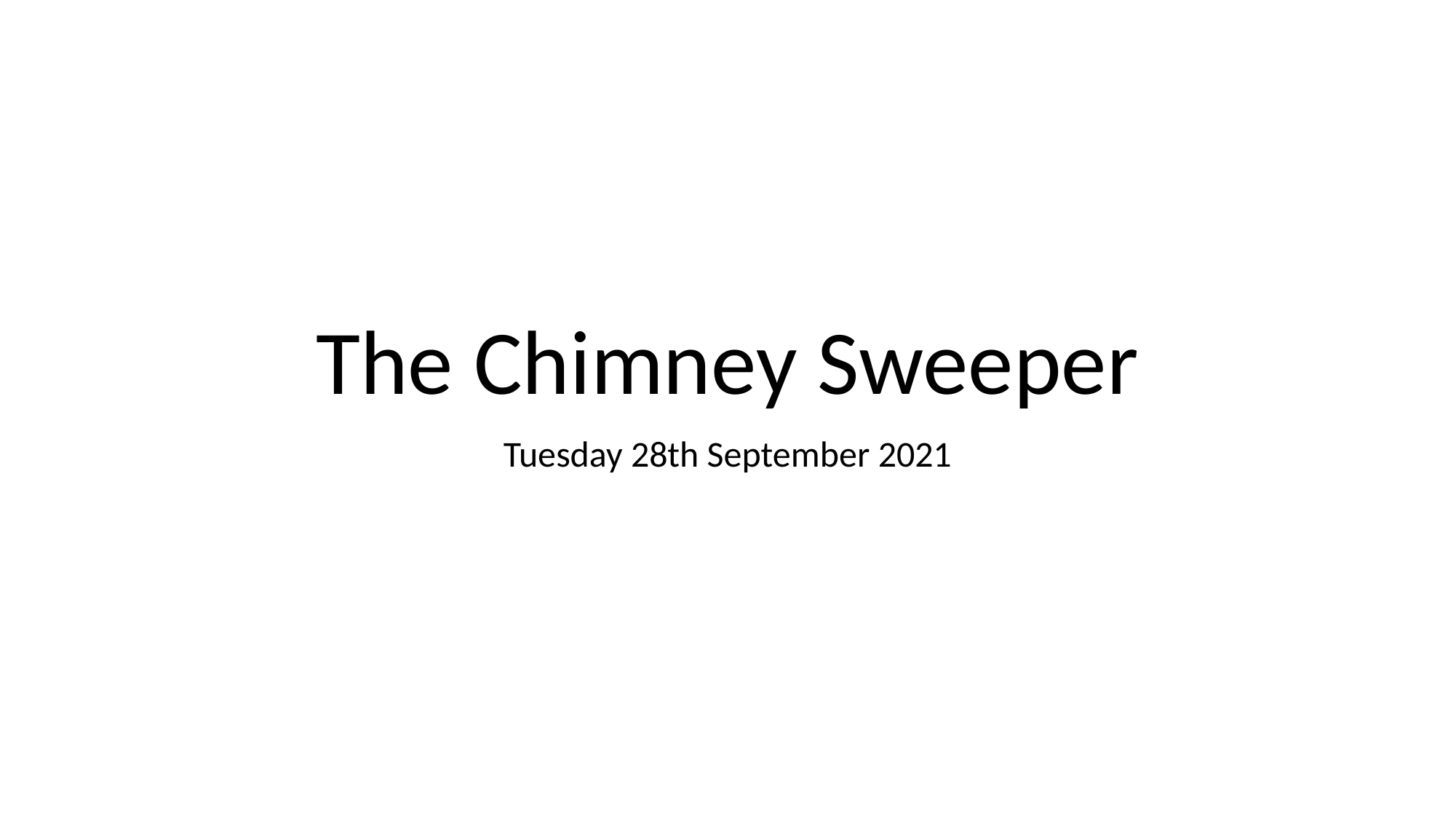

# The Chimney Sweeper
Tuesday 28th September 2021